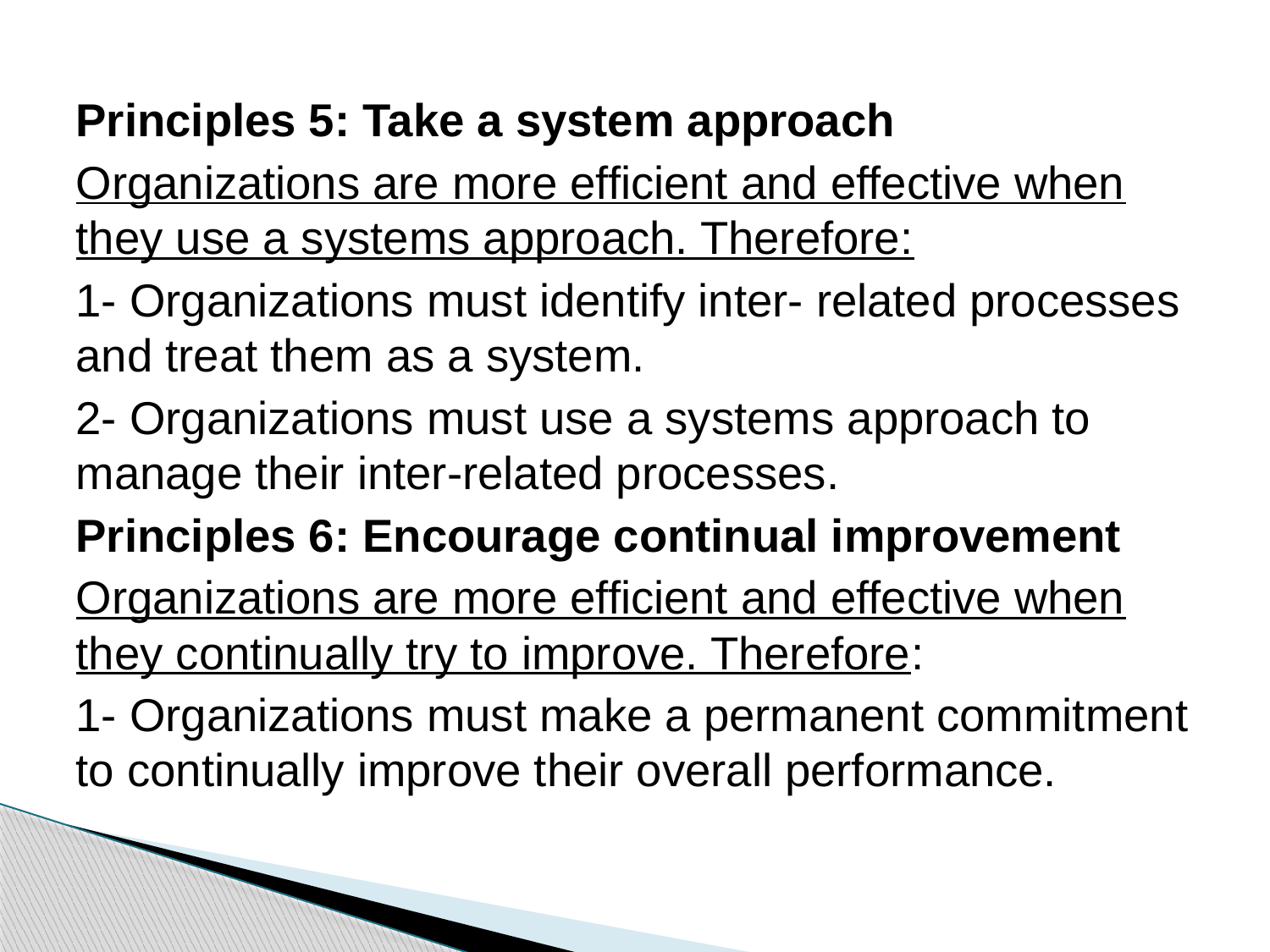

Principles 5: Take a system approach
Organizations are more efficient and effective when they use a systems approach. Therefore:
1- Organizations must identify inter- related processes and treat them as a system.
2- Organizations must use a systems approach to manage their inter-related processes.
Principles 6: Encourage continual improvement
Organizations are more efficient and effective when they continually try to improve. Therefore:
1- Organizations must make a permanent commitment to continually improve their overall performance.